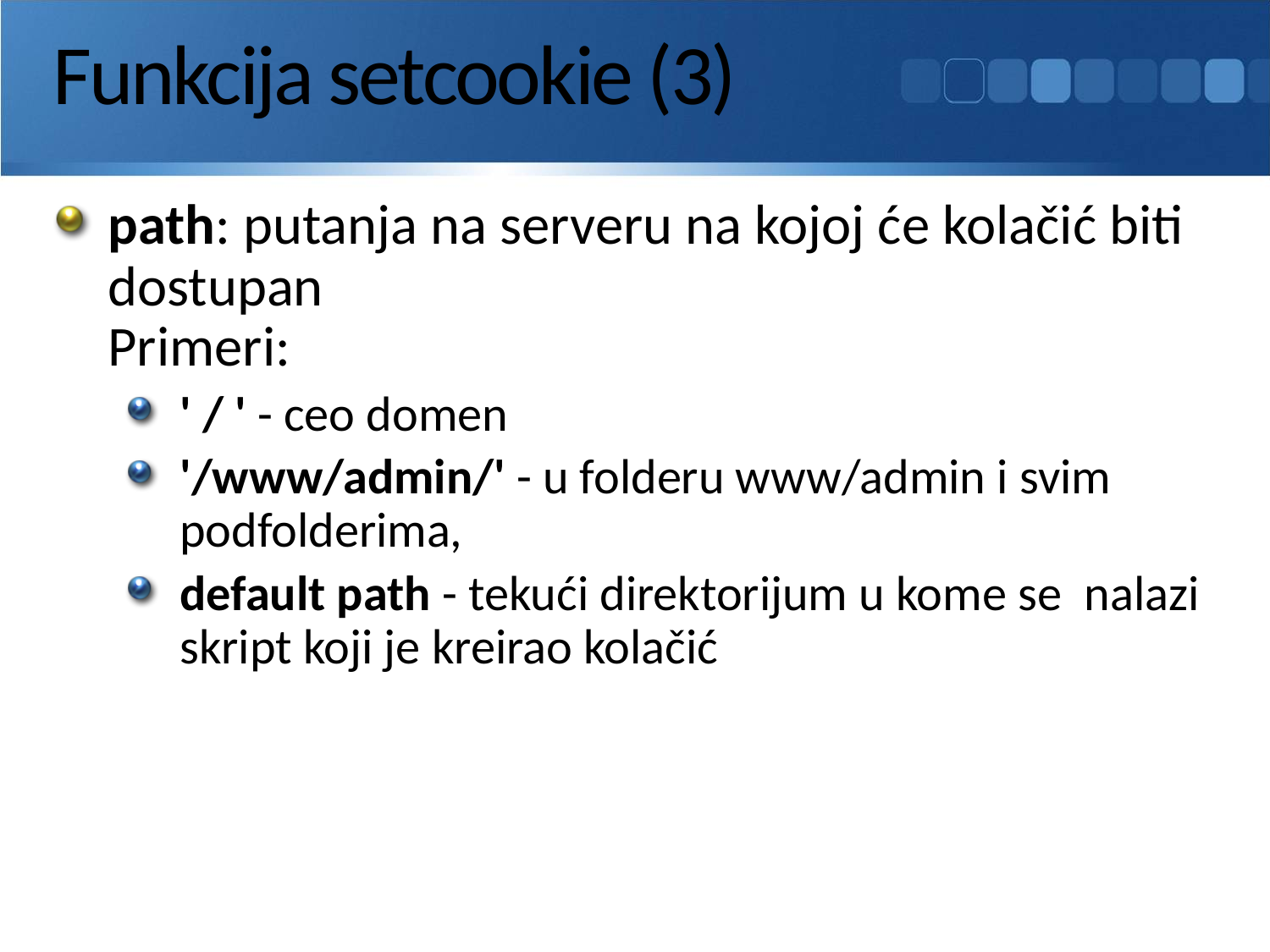

# Funkcija setcookie (3)
path: putanja na serveru na kojoj će kolačić biti dostupan
Primeri:
' / ' - ceo domen
'/www/admin/' - u folderu www/admin i svim podfolderima,
default path - tekući direktorijum u kome se  nalazi skript koji je kreirao kolačić